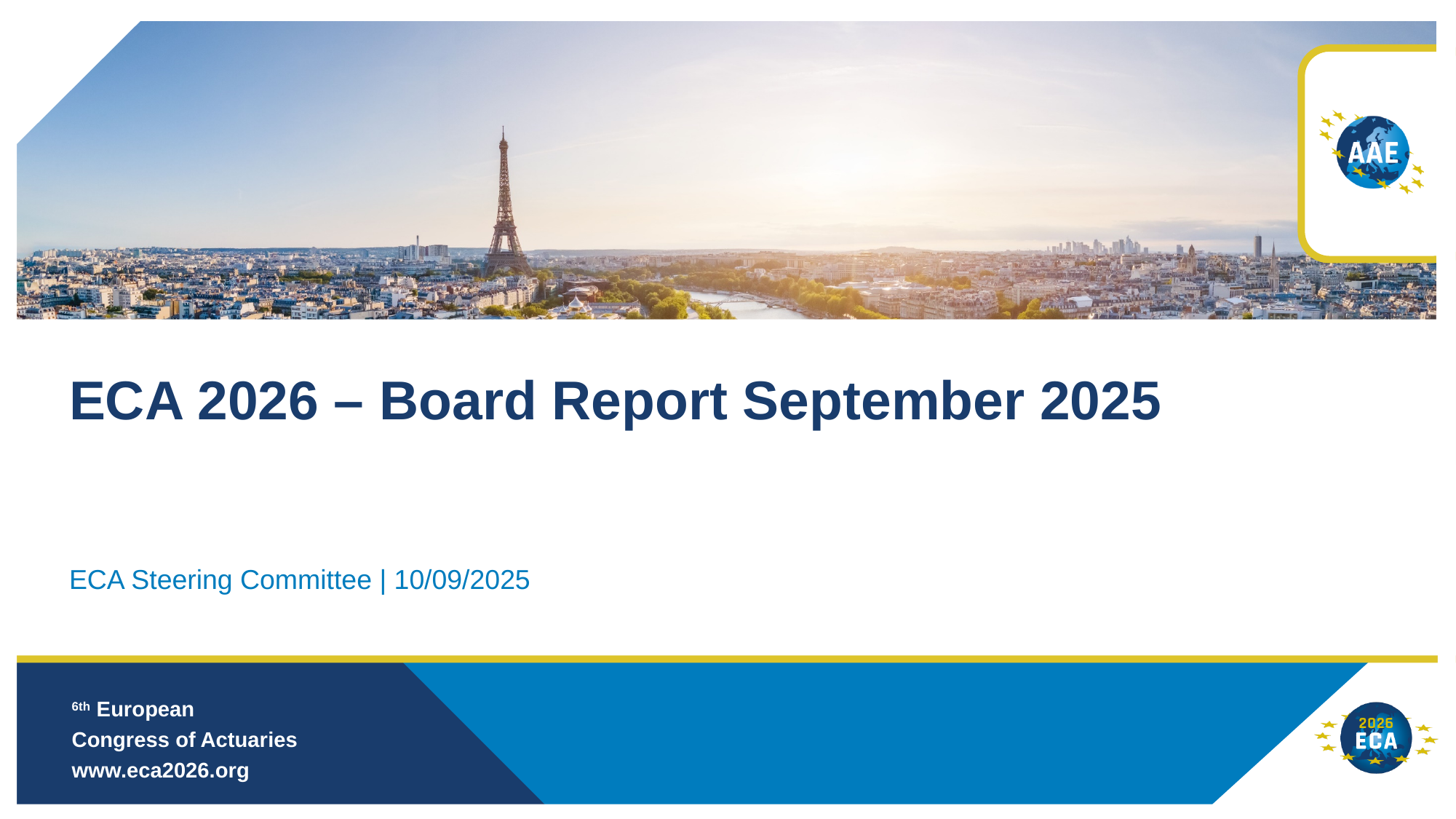

# ECA 2026 – Board Report September 2025
ECA Steering Committee | 10/09/2025